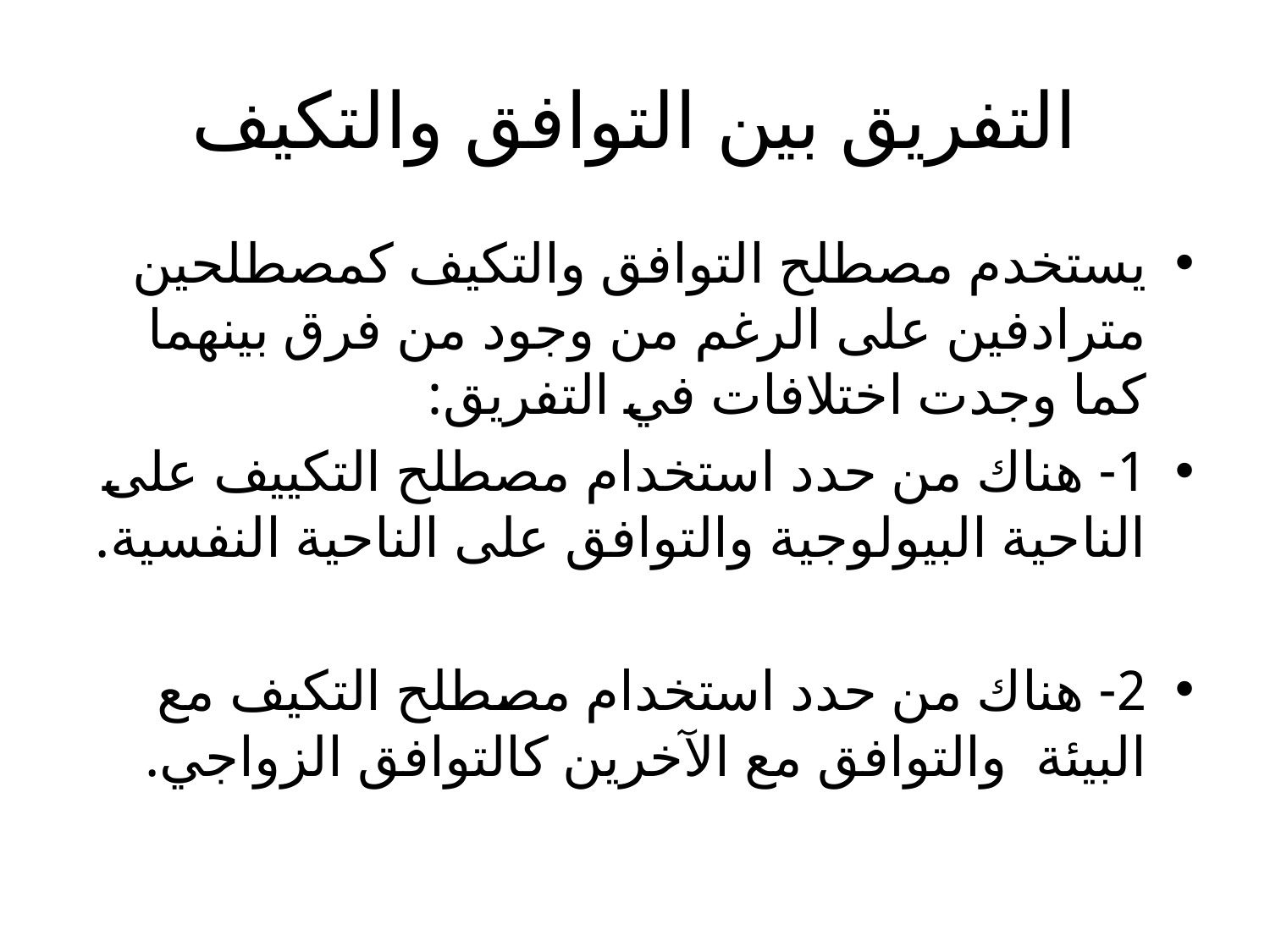

# التفريق بين التوافق والتكيف
يستخدم مصطلح التوافق والتكيف كمصطلحين مترادفين على الرغم من وجود من فرق بينهما كما وجدت اختلافات في التفريق:
1- هناك من حدد استخدام مصطلح التكييف على الناحية البيولوجية والتوافق على الناحية النفسية.

2- هناك من حدد استخدام مصطلح التكيف مع البيئة  والتوافق مع الآخرين كالتوافق الزواجي.